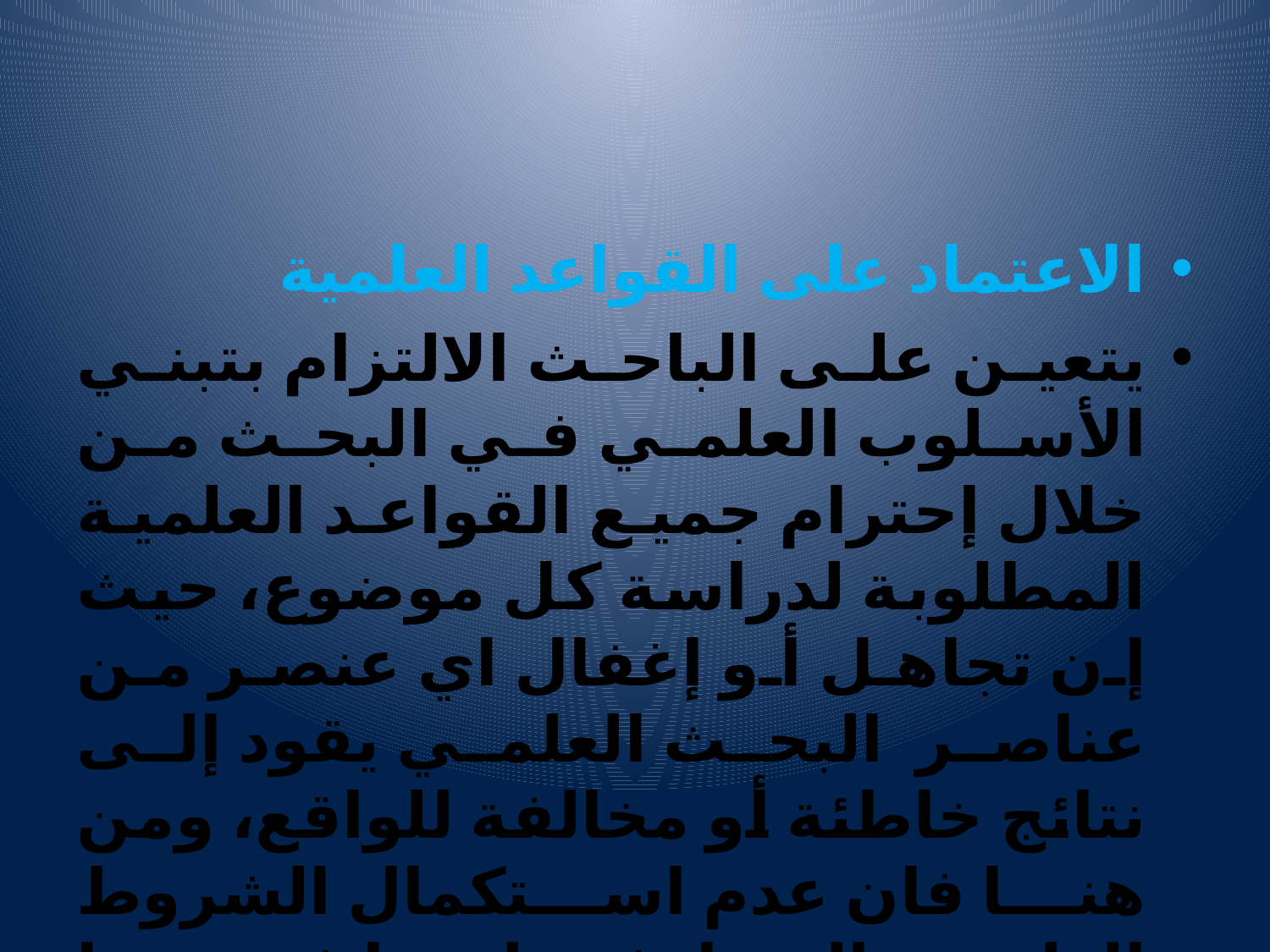

#
الاعتماد على القواعد العلمية
يتعين على الباحث الالتزام بتبني الأسلوب العلمي في البحث من خلال إحترام جميع القواعد العلمية المطلوبة لدراسة كل موضوع، حيث إن تجاهل أو إغفال اي عنصر من عناصر  البحث العلمي يقود إلى نتائج خاطئة أو مخالفة للواقع، ومن هنا فان عدم استكمال الشروط العلمية المتعارف عليها في هذا الميدان، يحول دون حصول الباحث على النتائج العلمية المرجوة.